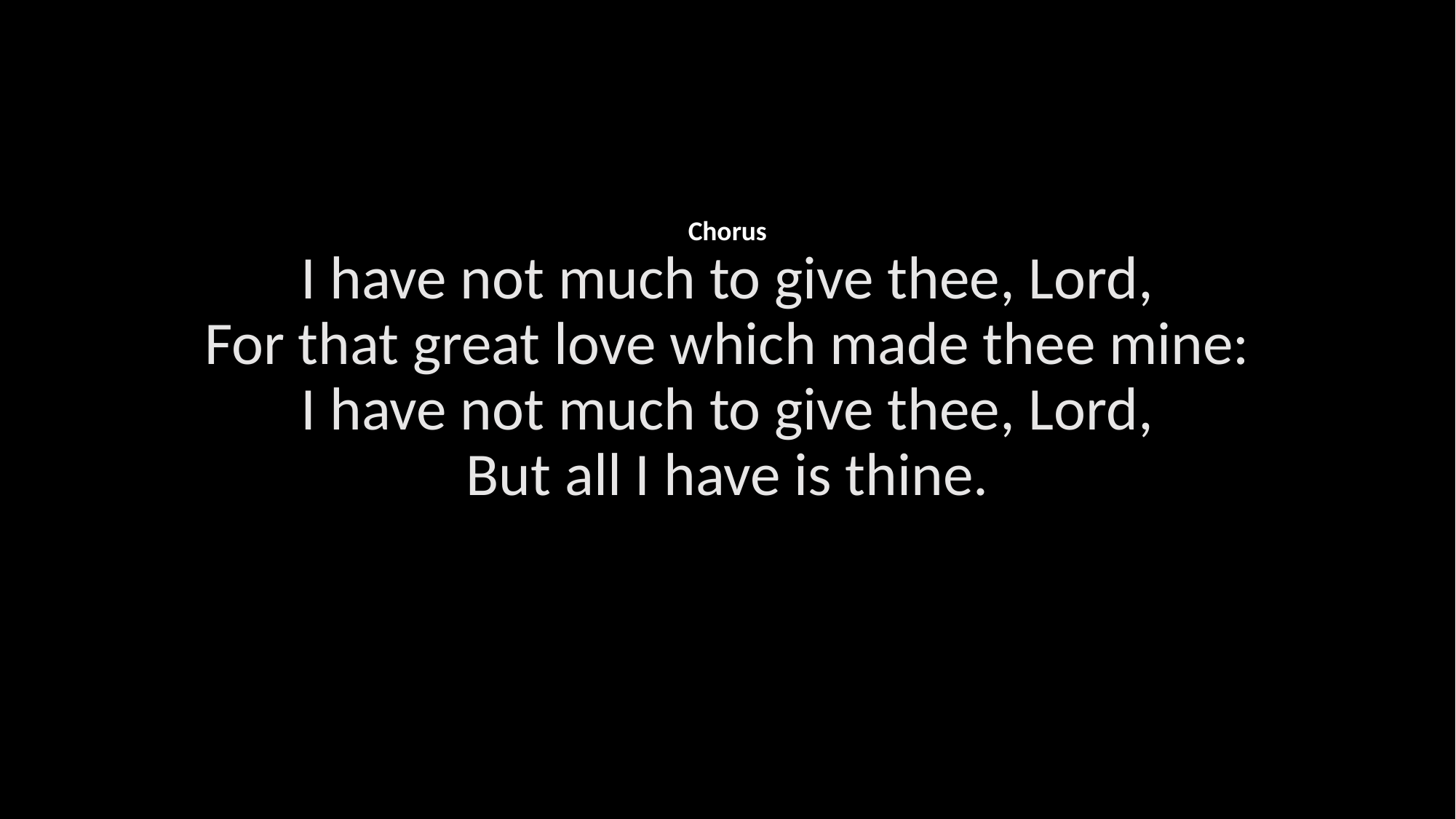

Chorus
I have not much to give thee, Lord,
For that great love which made thee mine:
I have not much to give thee, Lord,
But all I have is thine.